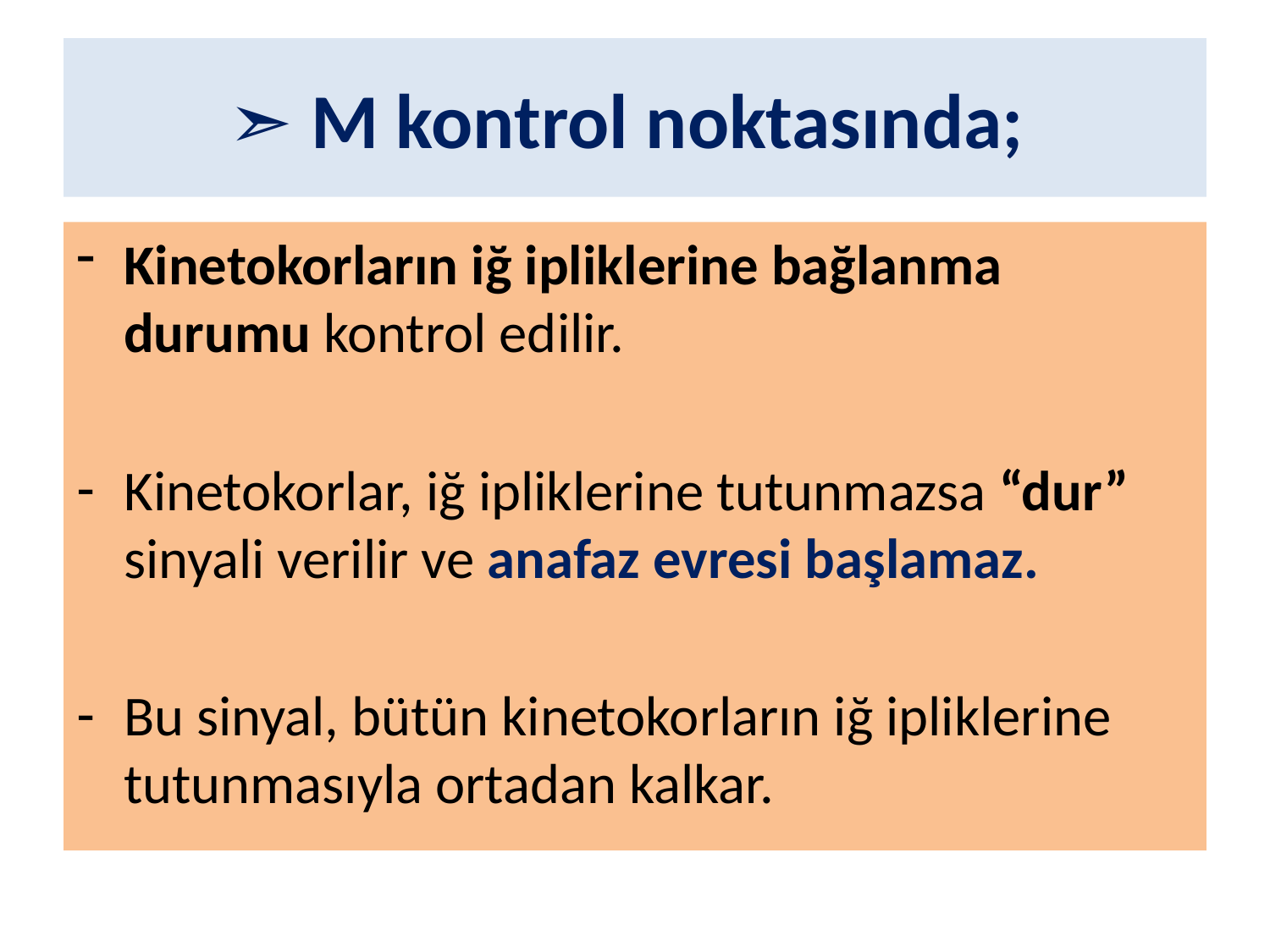

# ➣ M kontrol noktasında;
Kinetokorların iğ ipliklerine bağlanma durumu kontrol edilir.

Kinetokorlar, iğ ipliklerine tutunmazsa “dur” sinyali verilir ve anafaz evresi başlamaz.

Bu sinyal, bütün kinetokorların iğ ipliklerine tutunmasıyla ortadan kalkar.